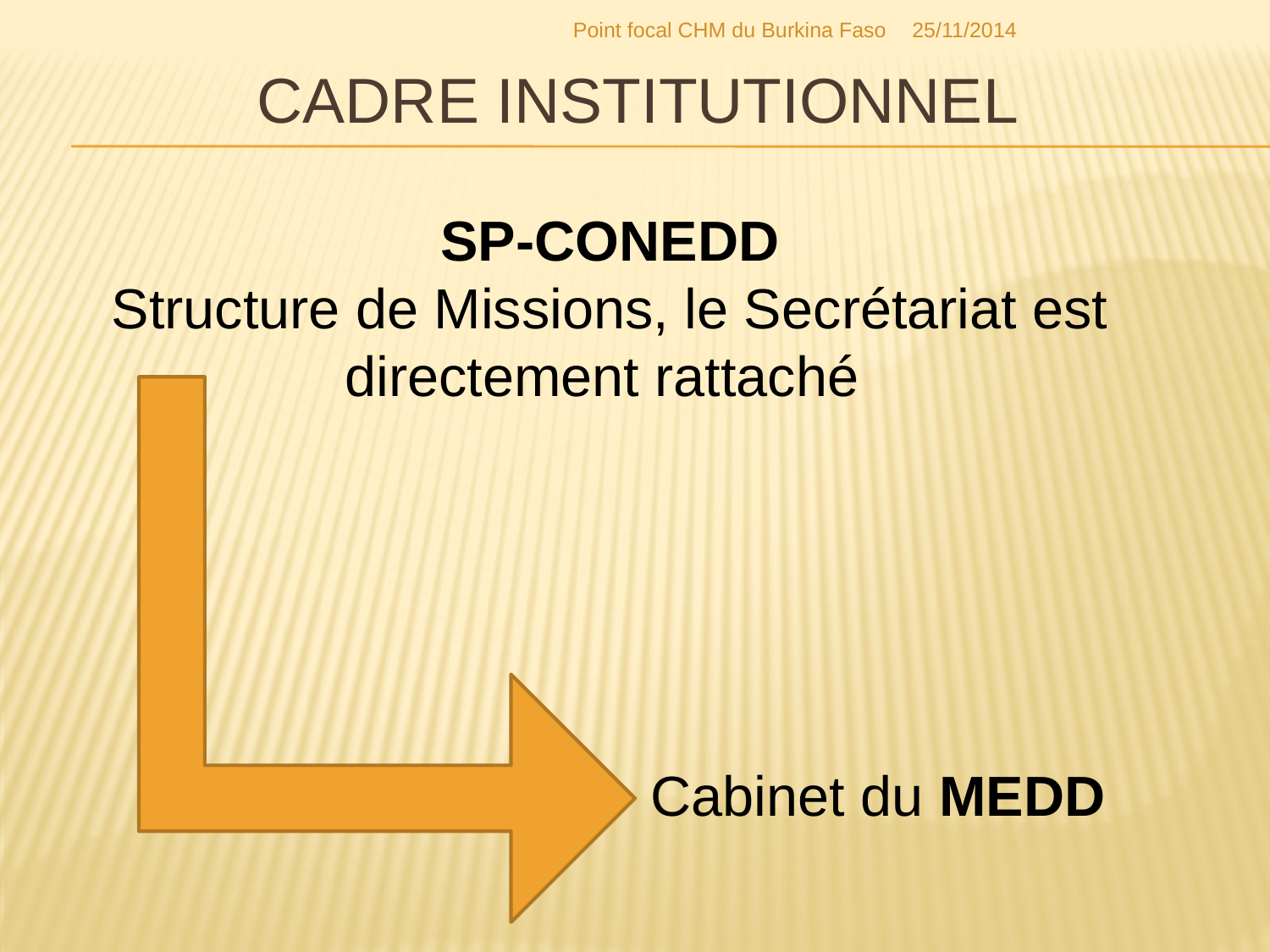

Point focal CHM du Burkina Faso
25/11/2014
# CADRE INSTITUTIONNEL
SP-CONEDD
Structure de Missions, le Secrétariat est directement rattaché

Cabinet du MEDD